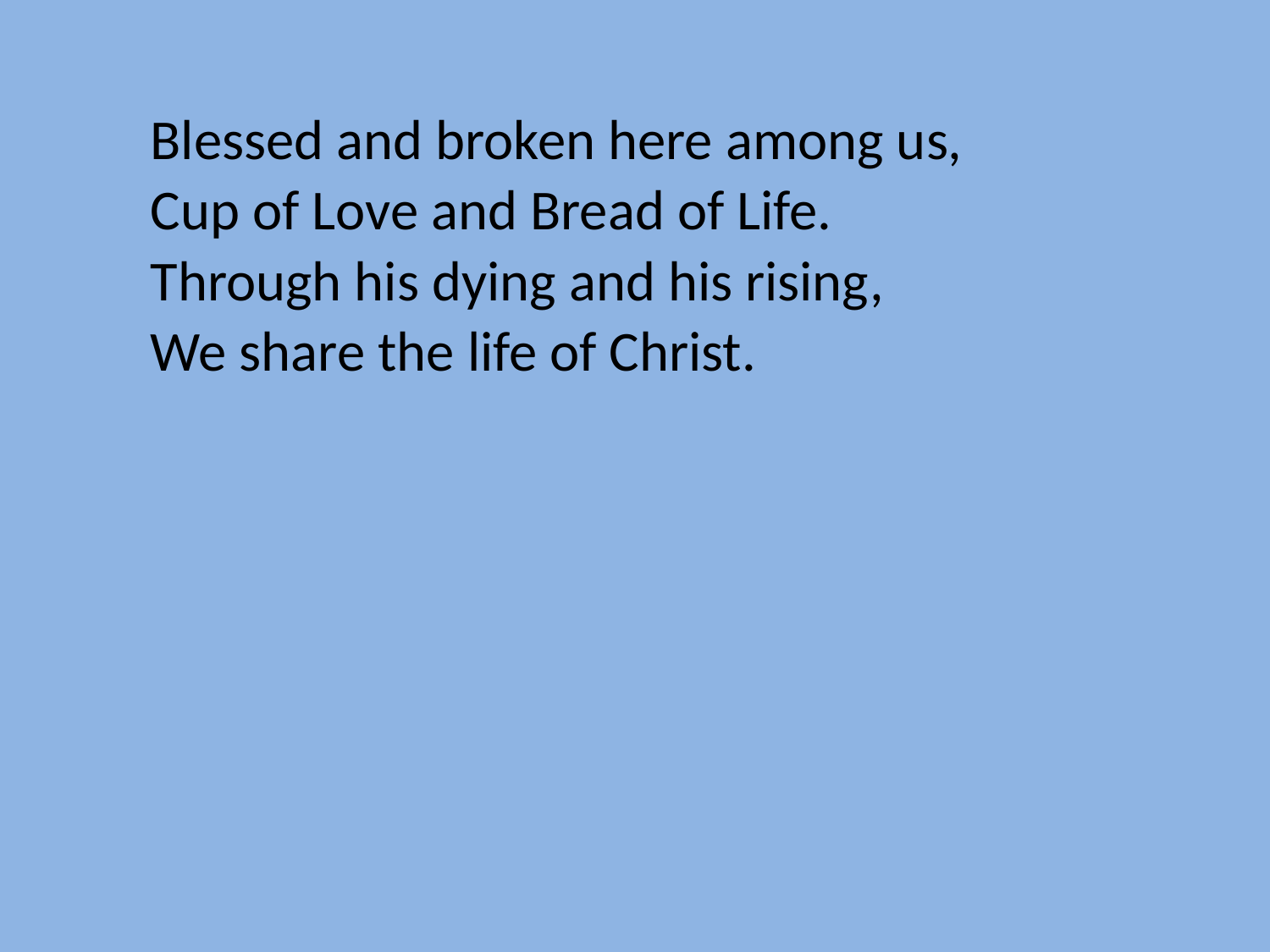

Blessed and broken here among us,
Cup of Love and Bread of Life.
Through his dying and his rising,
We share the life of Christ.